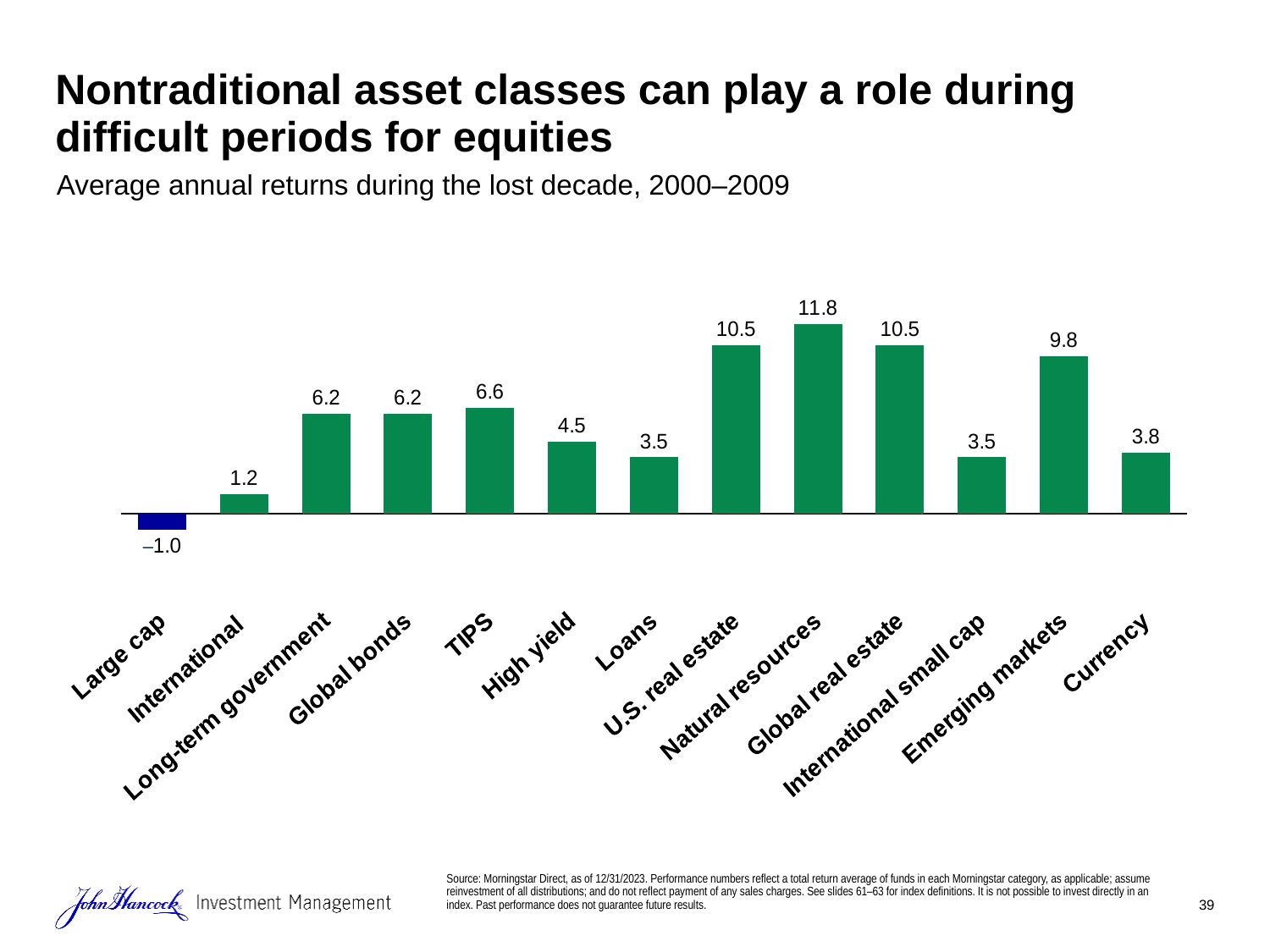

# Nontraditional asset classes can play a role during difficult periods for equities
Average annual returns during the lost decade, 2000–2009

### Chart

| Category |  |
|---|---|
| Large cap | -1.0 |
| International  | 1.2 |
| Long-term government | 6.2 |
| Global bonds | 6.2 |
| TIPS | 6.6 |
| High yield | 4.5 |
| Loans | 3.5 |
| U.S. real estate | 10.5 |
| Natural resources | 11.8 |
| Global real estate | 10.5 |
| International small cap | 3.5 |
| Emerging markets | 9.8 |
| Currency | 3.8 |
Source: Morningstar Direct, as of 12/31/2023. Performance numbers reflect a total return average of funds in each Morningstar category, as applicable; assume reinvestment of all distributions; and do not reflect payment of any sales charges. See slides 61–63 for index definitions. It is not possible to invest directly in an index. Past performance does not guarantee future results.
39